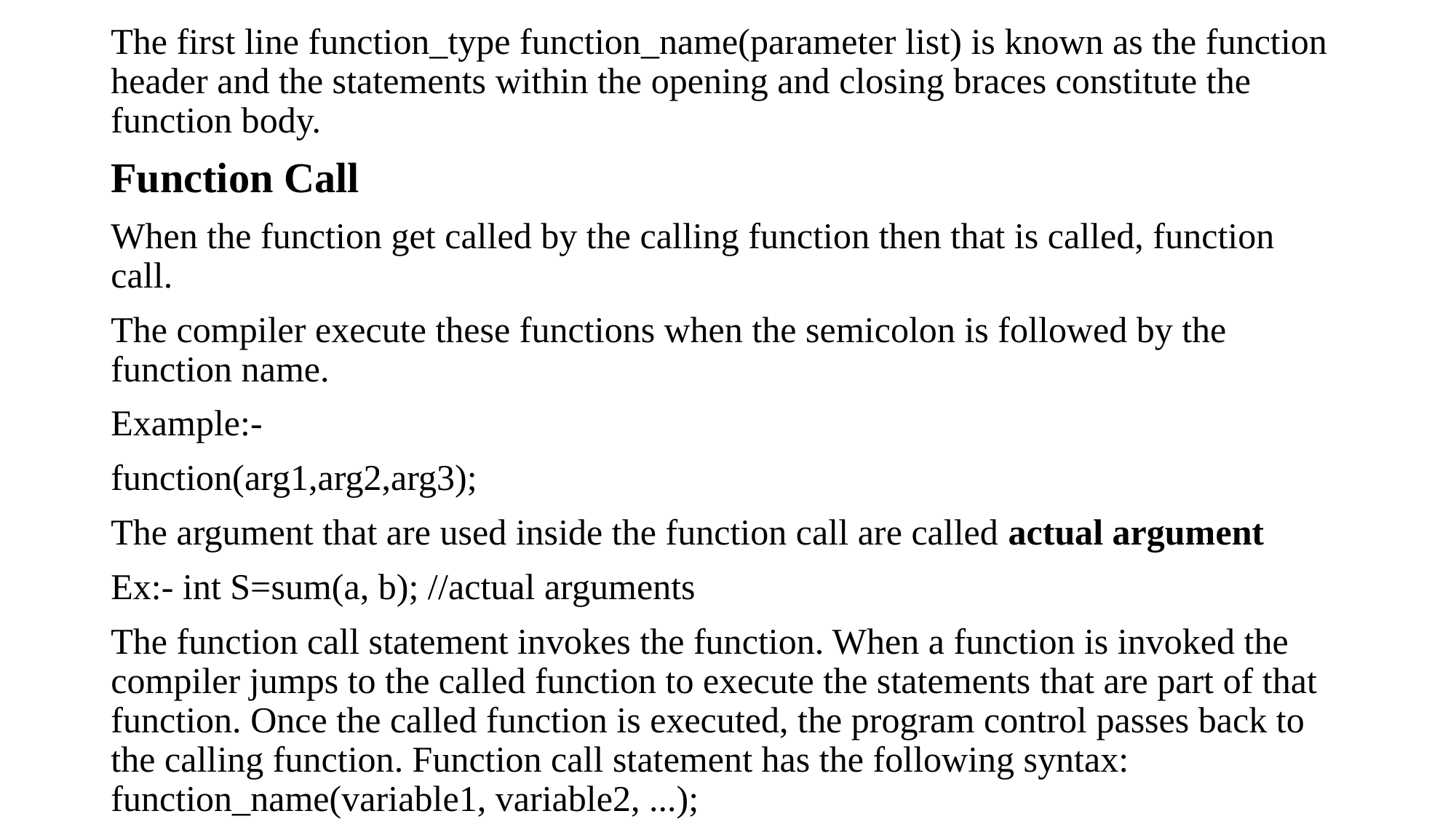

The first line function_type function_name(parameter list) is known as the function header and the statements within the opening and closing braces constitute the function body.
Function Call
When the function get called by the calling function then that is called, function call.
The compiler execute these functions when the semicolon is followed by the function name.
Example:-
function(arg1,arg2,arg3);
The argument that are used inside the function call are called actual argument
Ex:- int S=sum(a, b); //actual arguments
The function call statement invokes the function. When a function is invoked the compiler jumps to the called function to execute the statements that are part of that function. Once the called function is executed, the program control passes back to the calling function. Function call statement has the following syntax: function_name(variable1, variable2, ...);